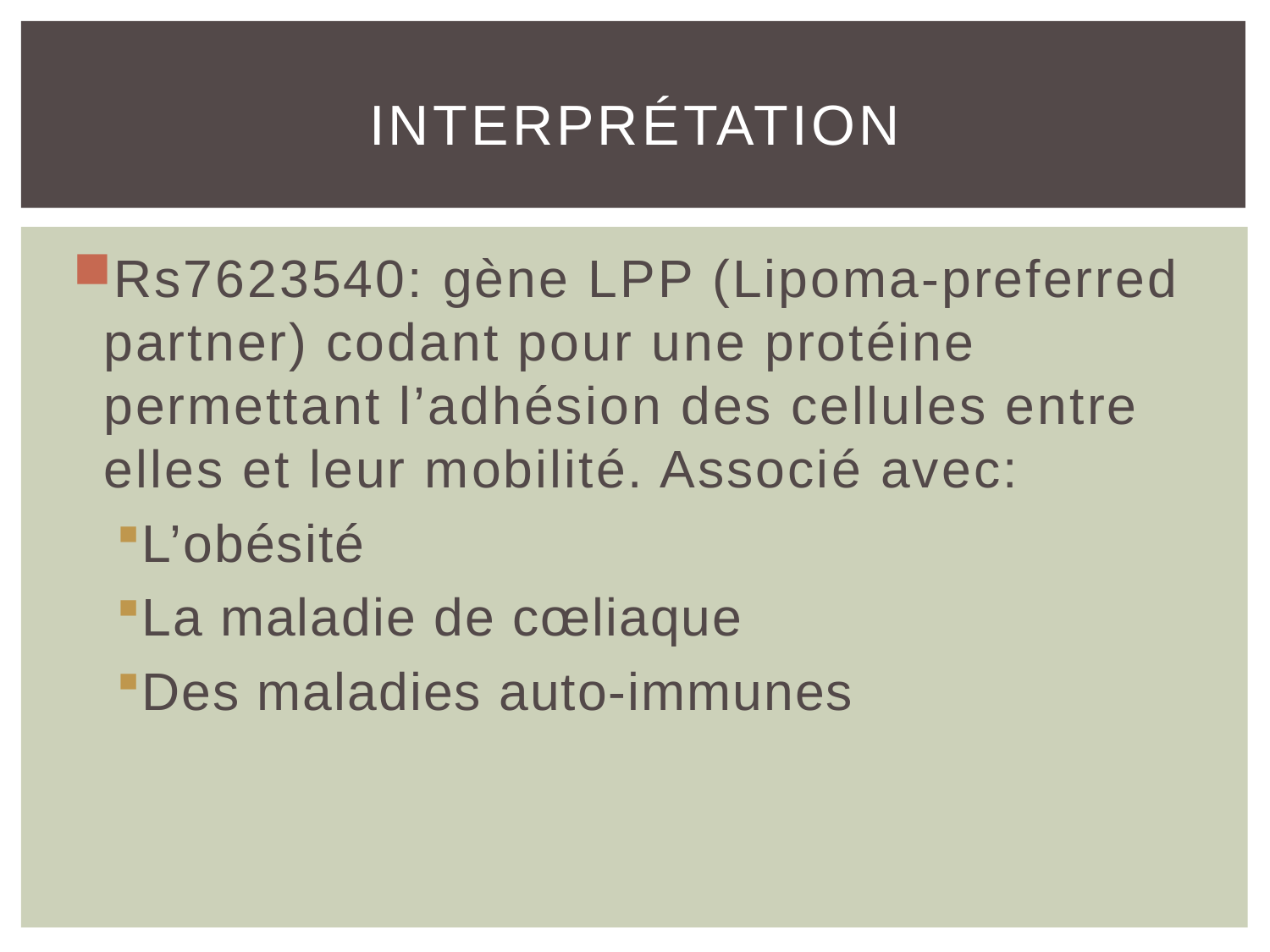

# Interprétation
Rs7623540: gène LPP (Lipoma-preferred partner) codant pour une protéine permettant l’adhésion des cellules entre elles et leur mobilité. Associé avec:
L’obésité
La maladie de cœliaque
Des maladies auto-immunes